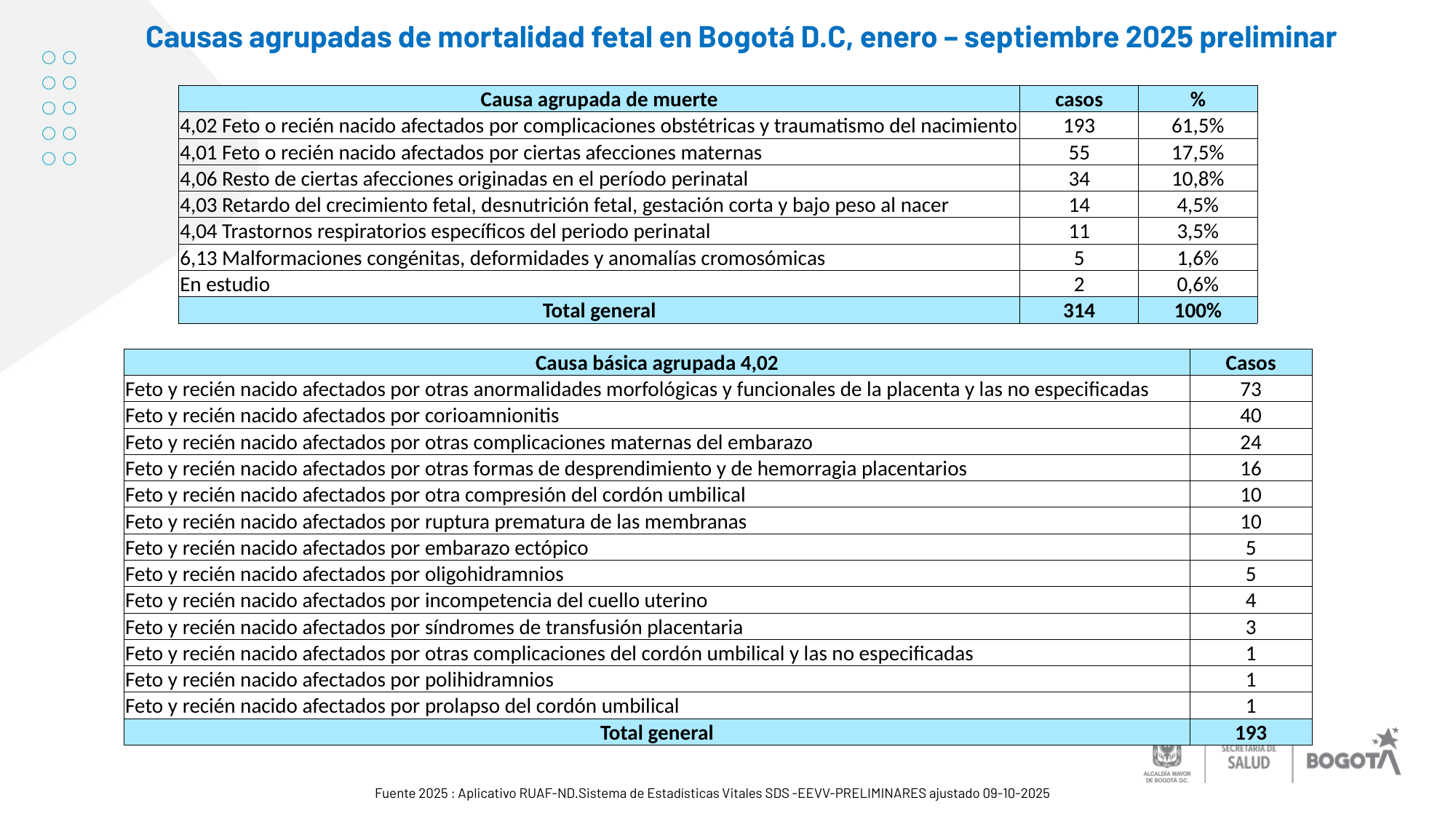

Causas agrupadas de mortalidad fetal en Bogotá D.C, enero – septiembre 2025 preliminar
| Causa agrupada de muerte | casos | % |
| --- | --- | --- |
| 4,02 Feto o recién nacido afectados por complicaciones obstétricas y traumatismo del nacimiento | 193 | 61,5% |
| 4,01 Feto o recién nacido afectados por ciertas afecciones maternas | 55 | 17,5% |
| 4,06 Resto de ciertas afecciones originadas en el período perinatal | 34 | 10,8% |
| 4,03 Retardo del crecimiento fetal, desnutrición fetal, gestación corta y bajo peso al nacer | 14 | 4,5% |
| 4,04 Trastornos respiratorios específicos del periodo perinatal | 11 | 3,5% |
| 6,13 Malformaciones congénitas, deformidades y anomalías cromosómicas | 5 | 1,6% |
| En estudio | 2 | 0,6% |
| Total general | 314 | 100% |
| Causa básica agrupada 4,02 | Casos |
| --- | --- |
| Feto y recién nacido afectados por otras anormalidades morfológicas y funcionales de la placenta y las no especificadas | 73 |
| Feto y recién nacido afectados por corioamnionitis | 40 |
| Feto y recién nacido afectados por otras complicaciones maternas del embarazo | 24 |
| Feto y recién nacido afectados por otras formas de desprendimiento y de hemorragia placentarios | 16 |
| Feto y recién nacido afectados por otra compresión del cordón umbilical | 10 |
| Feto y recién nacido afectados por ruptura prematura de las membranas | 10 |
| Feto y recién nacido afectados por embarazo ectópico | 5 |
| Feto y recién nacido afectados por oligohidramnios | 5 |
| Feto y recién nacido afectados por incompetencia del cuello uterino | 4 |
| Feto y recién nacido afectados por síndromes de transfusión placentaria | 3 |
| Feto y recién nacido afectados por otras complicaciones del cordón umbilical y las no especificadas | 1 |
| Feto y recién nacido afectados por polihidramnios | 1 |
| Feto y recién nacido afectados por prolapso del cordón umbilical | 1 |
| Total general | 193 |
Fuente 2025 : Aplicativo RUAF-ND.Sistema de Estadísticas Vitales SDS -EEVV-PRELIMINARES ajustado 09-10-2025